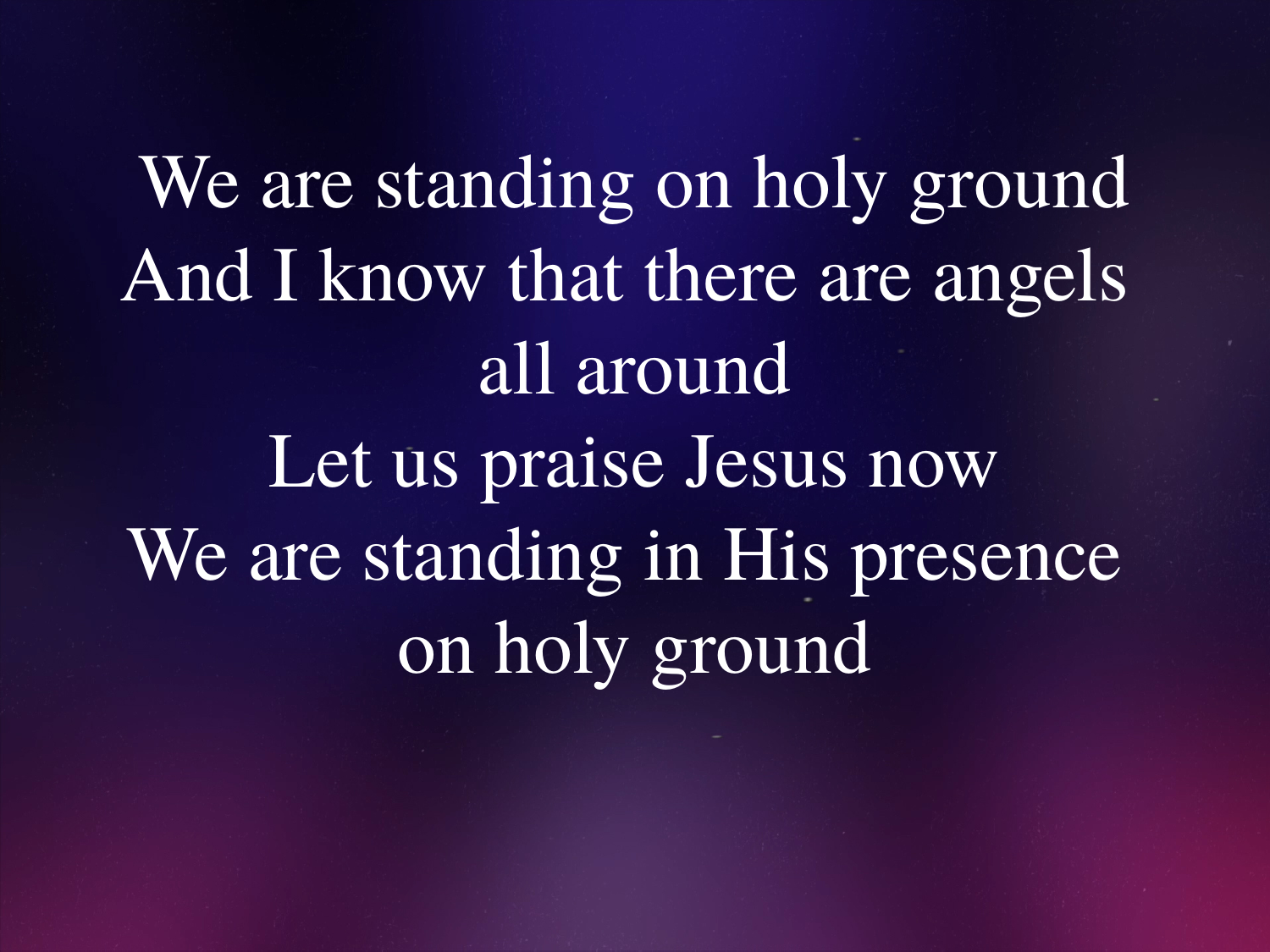

# We are standing on holy ground And I know that there are angels all around Let us praise Jesus now We are standing in His presence on holy ground